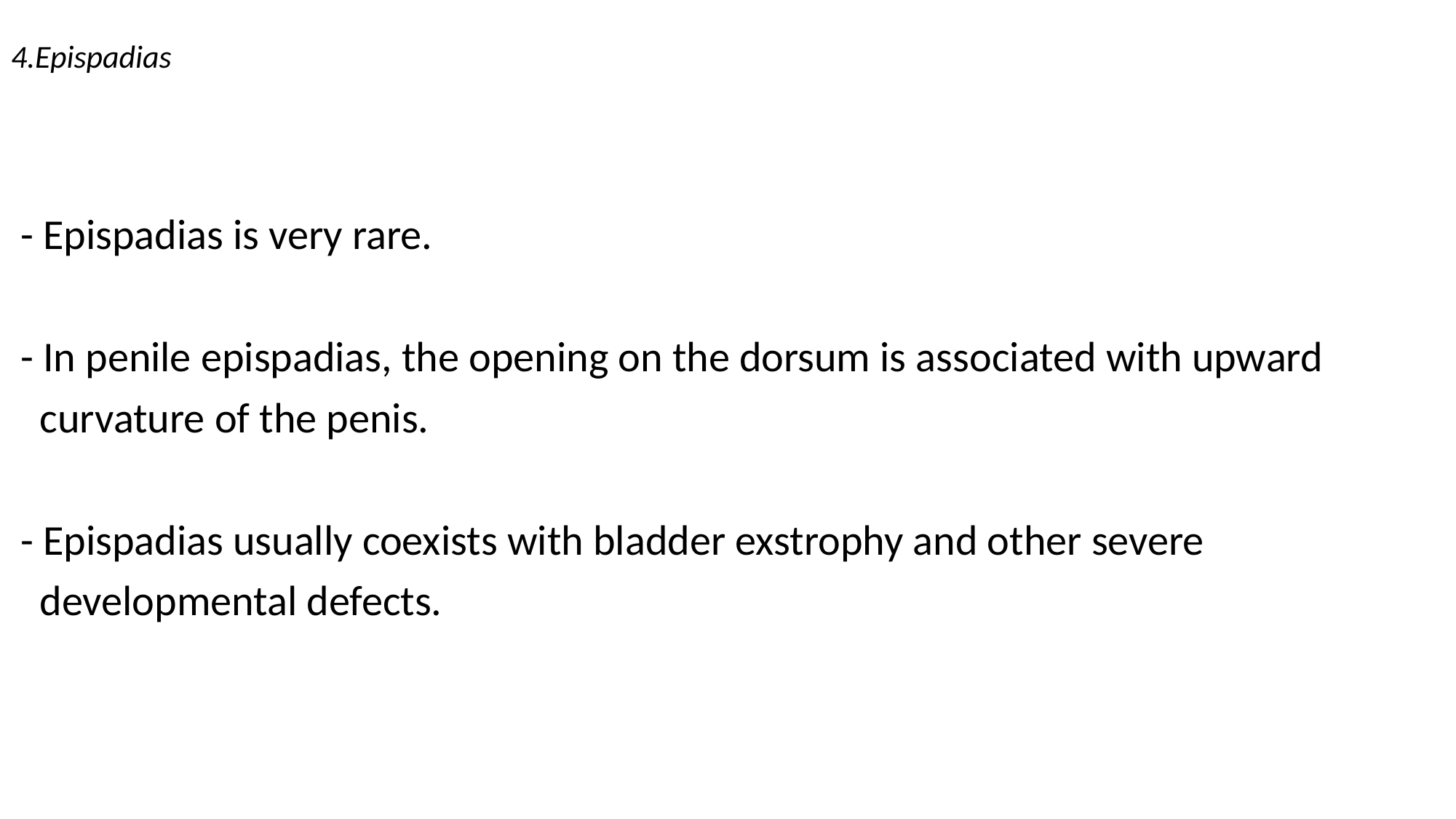

# 4.Epispadias

 - Epispadias is very rare.

 - In penile epispadias, the opening on the dorsum is associated with upward
   curvature of the penis.

 - Epispadias usually coexists with bladder exstrophy and other severe
   developmental defects.